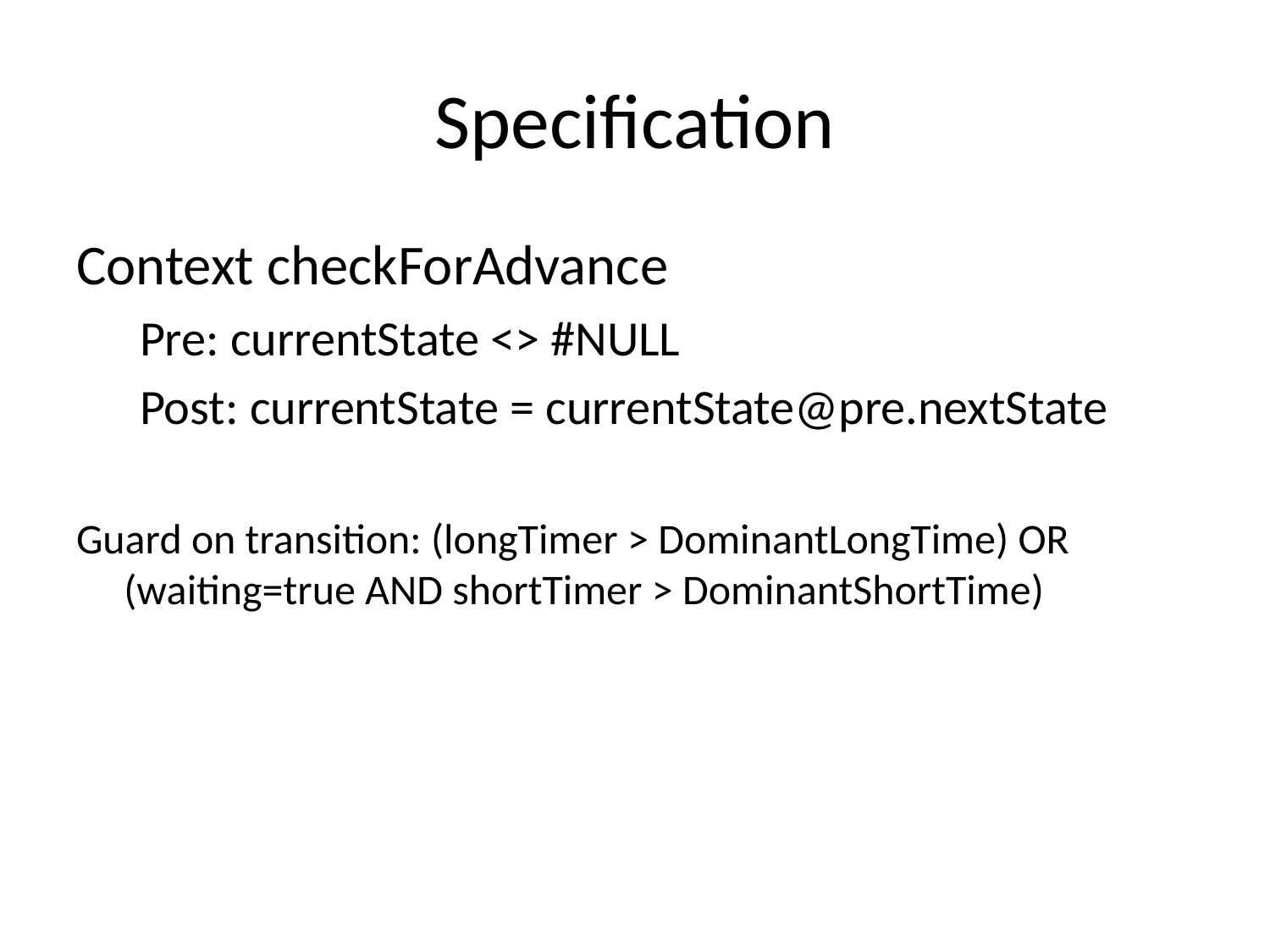

# Specification
Context checkForAdvance
Pre: currentState <> #NULL
Post: currentState = currentState@pre.nextState

Guard on transition: (longTimer > DominantLongTime) OR (waiting=true AND shortTimer > DominantShortTime)